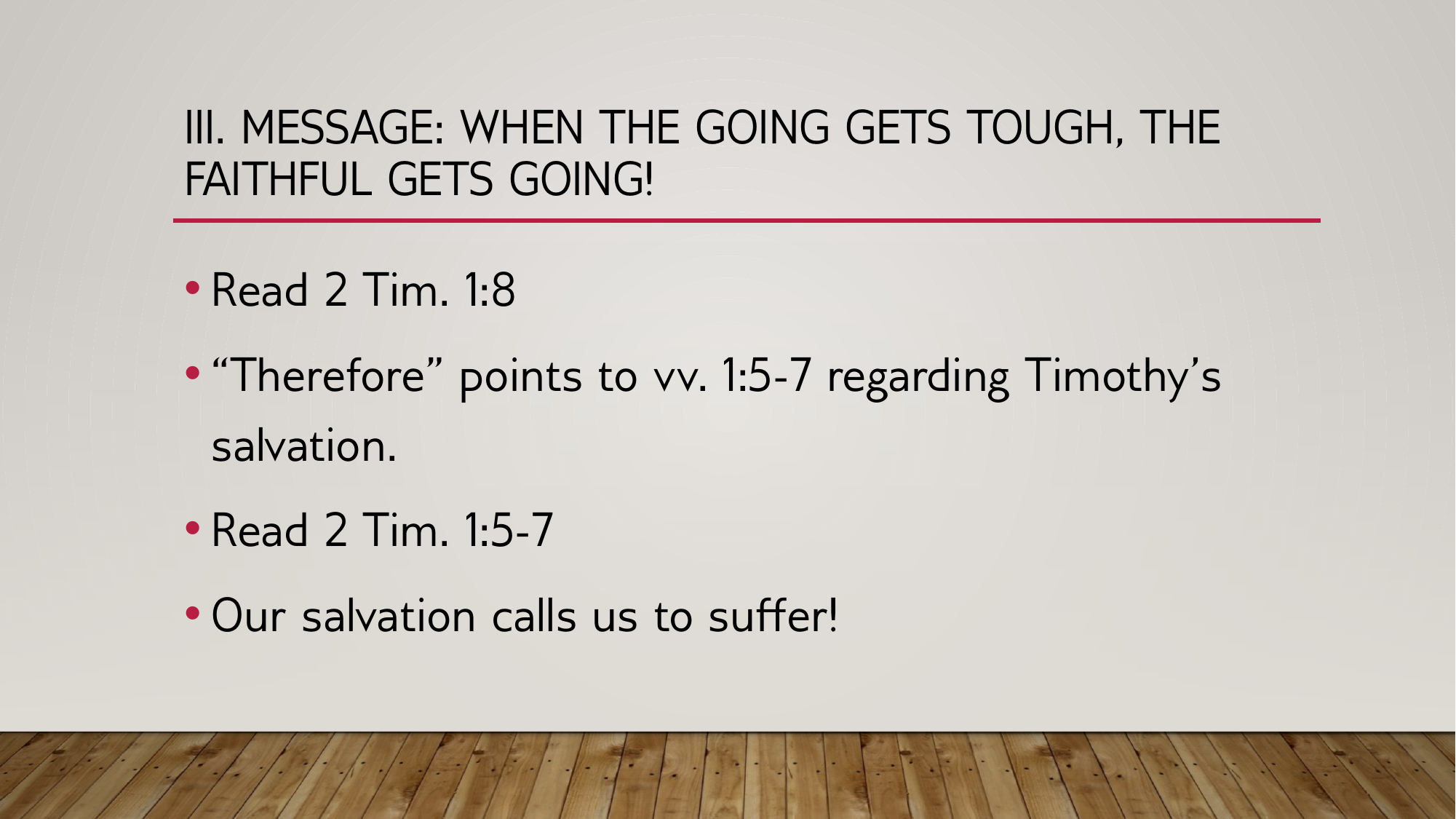

# III. Message: when the going gets tough, the faithful gets going!
Read 2 Tim. 1:8
“Therefore” points to vv. 1:5-7 regarding Timothy’s salvation.
Read 2 Tim. 1:5-7
Our salvation calls us to suffer!